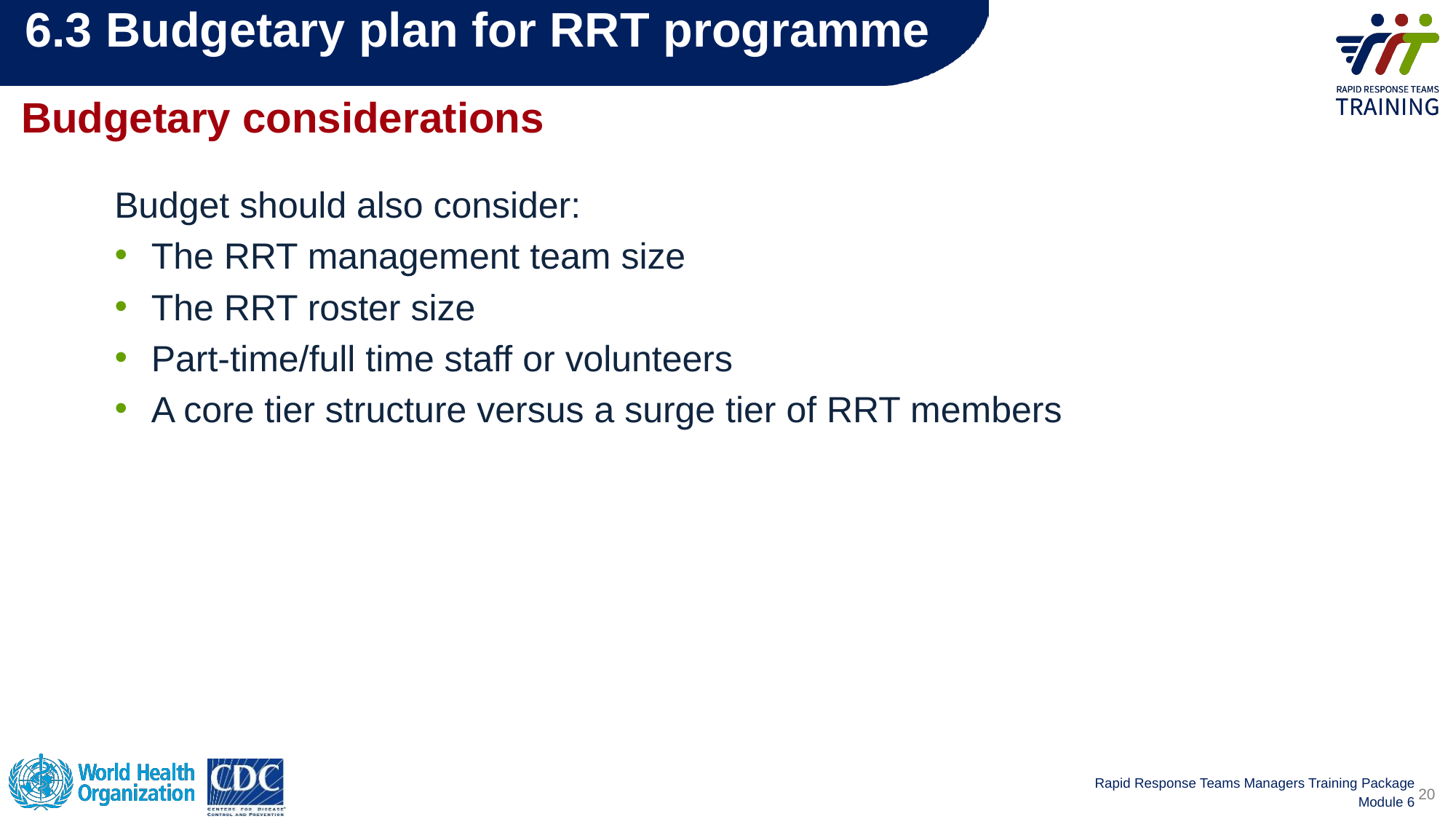

6.3 Budgetary plan for RRT programme
Budgetary considerations
Budget should also consider:
The RRT management team size
The RRT roster size
Part-time/full time staff or volunteers
A core tier structure versus a surge tier of RRT members

20